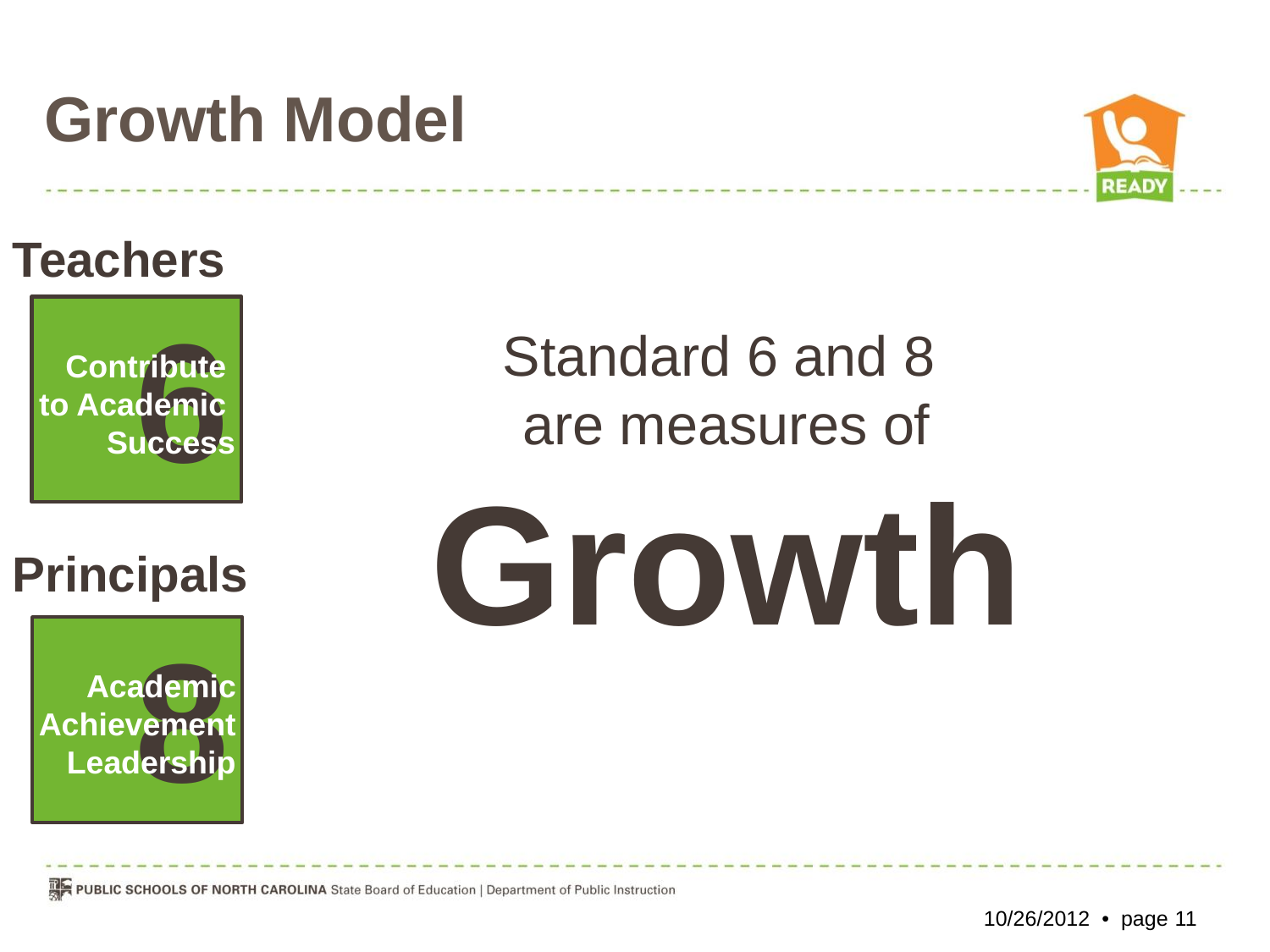

Growth Model
Teachers

6
Standard 6 and 8
are measures of Growth
Contribute
to Academic
Success
Principals

8
Academic Achievement Leadership
Academic Achievement Leadership
10/26/2012  •  page 11